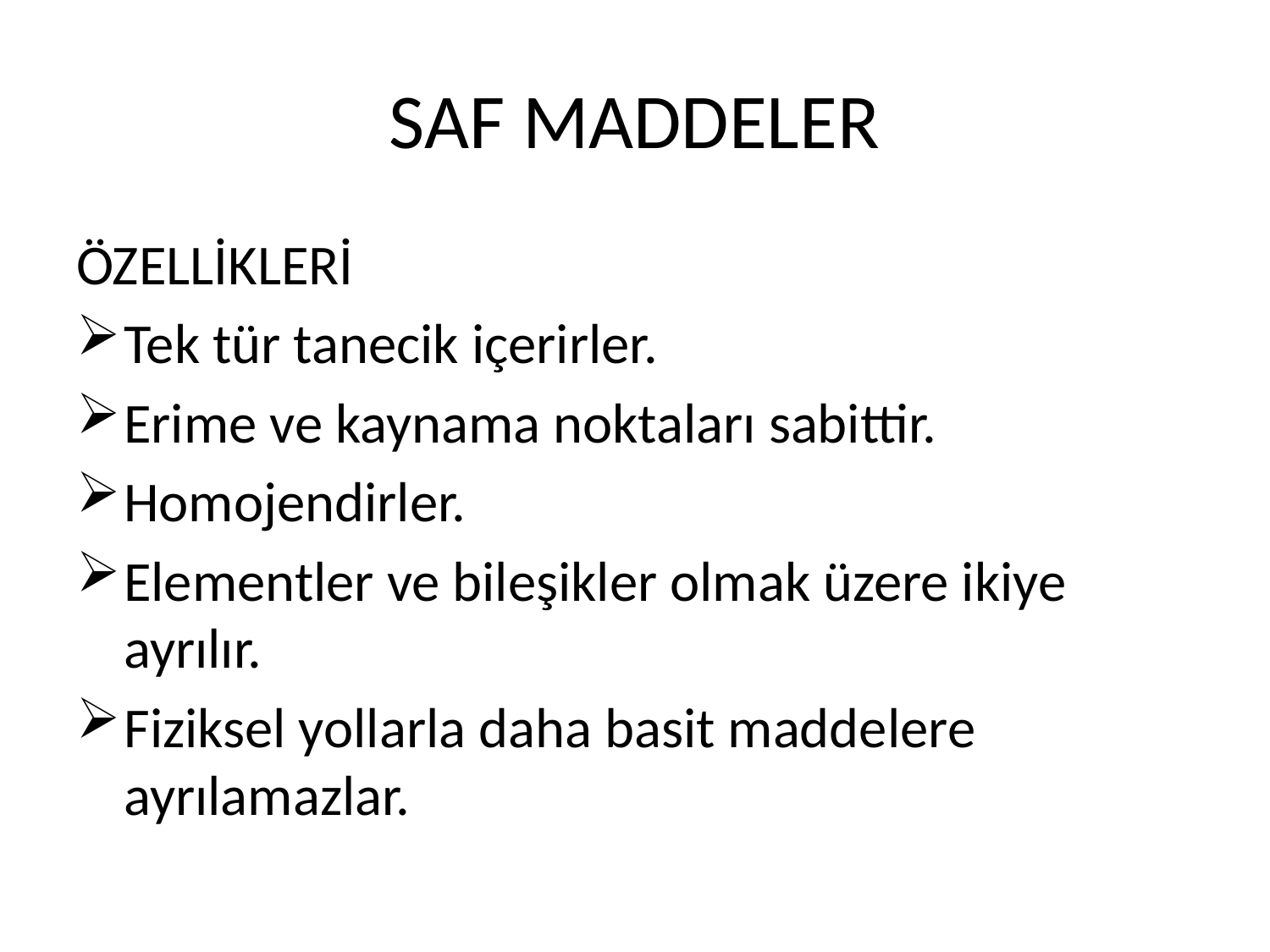

# SAF MADDELER
ÖZELLİKLERİ
Tek tür tanecik içerirler.
Erime ve kaynama noktaları sabittir.
Homojendirler.
Elementler ve bileşikler olmak üzere ikiye ayrılır.
Fiziksel yollarla daha basit maddelere ayrılamazlar.